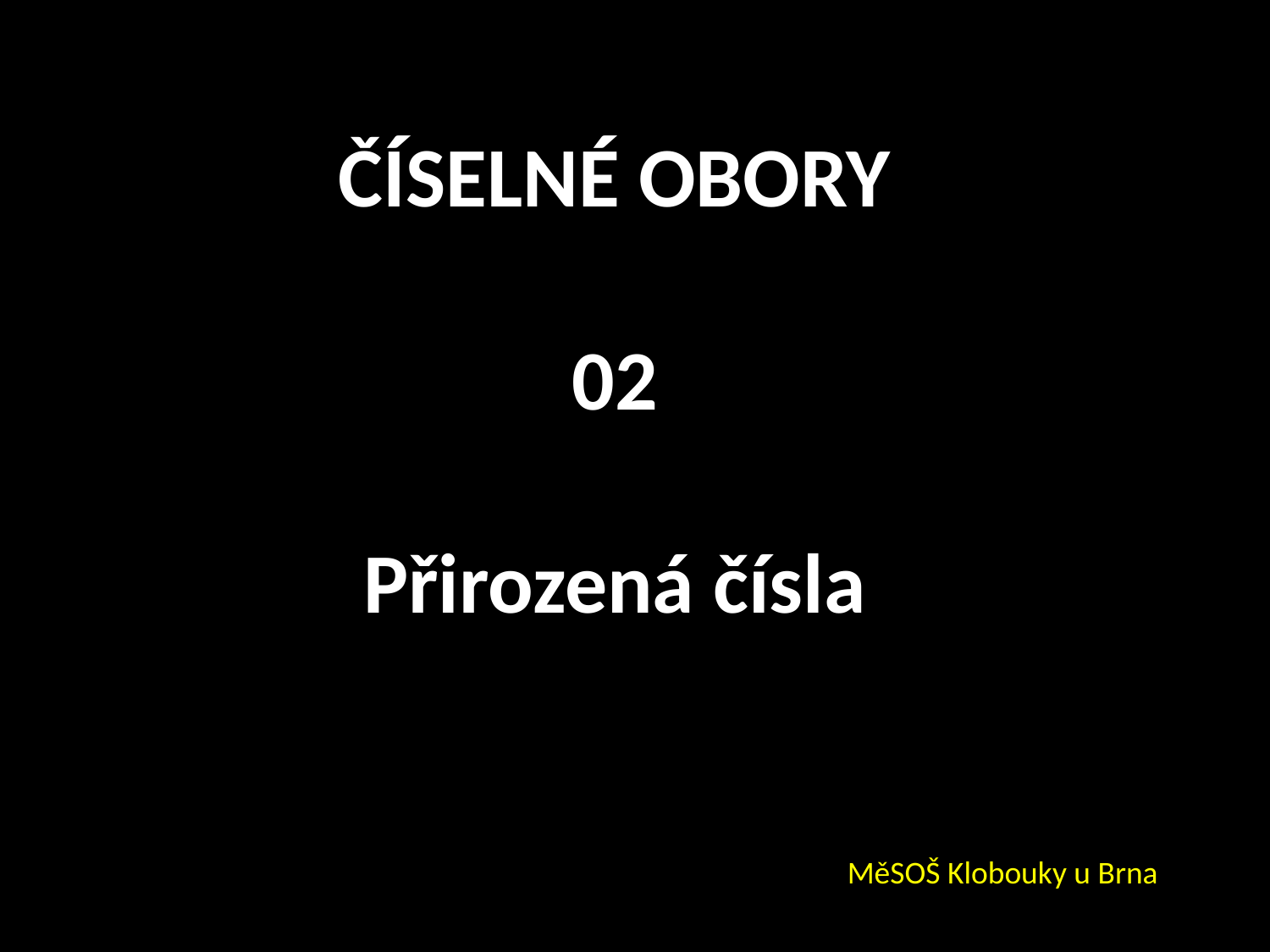

ČÍSELNÉ OBORY

02

Přirozená čísla

MěSOŠ Klobouky u Brna